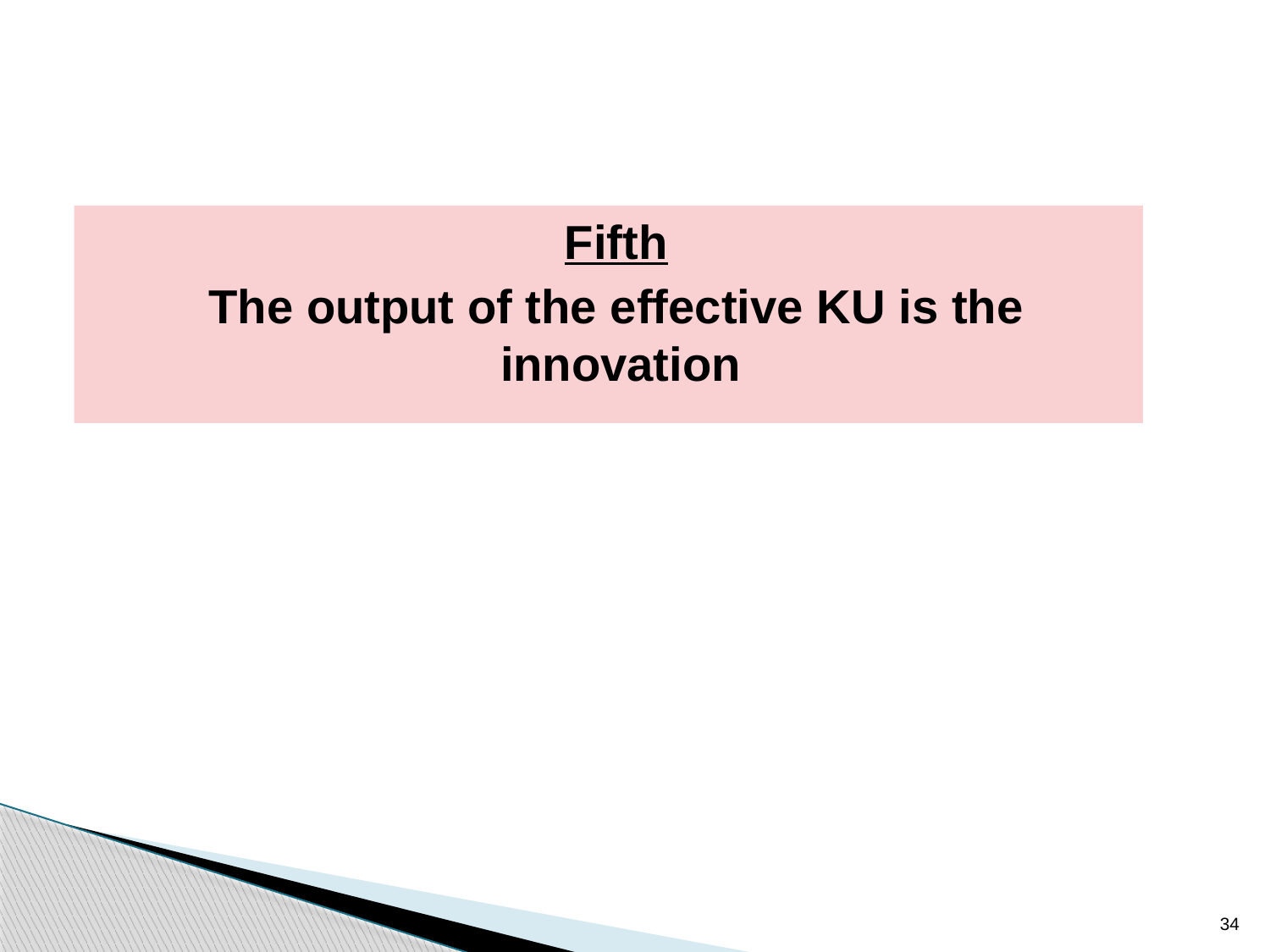

Fifth
The output of the effective KU is the innovation
34